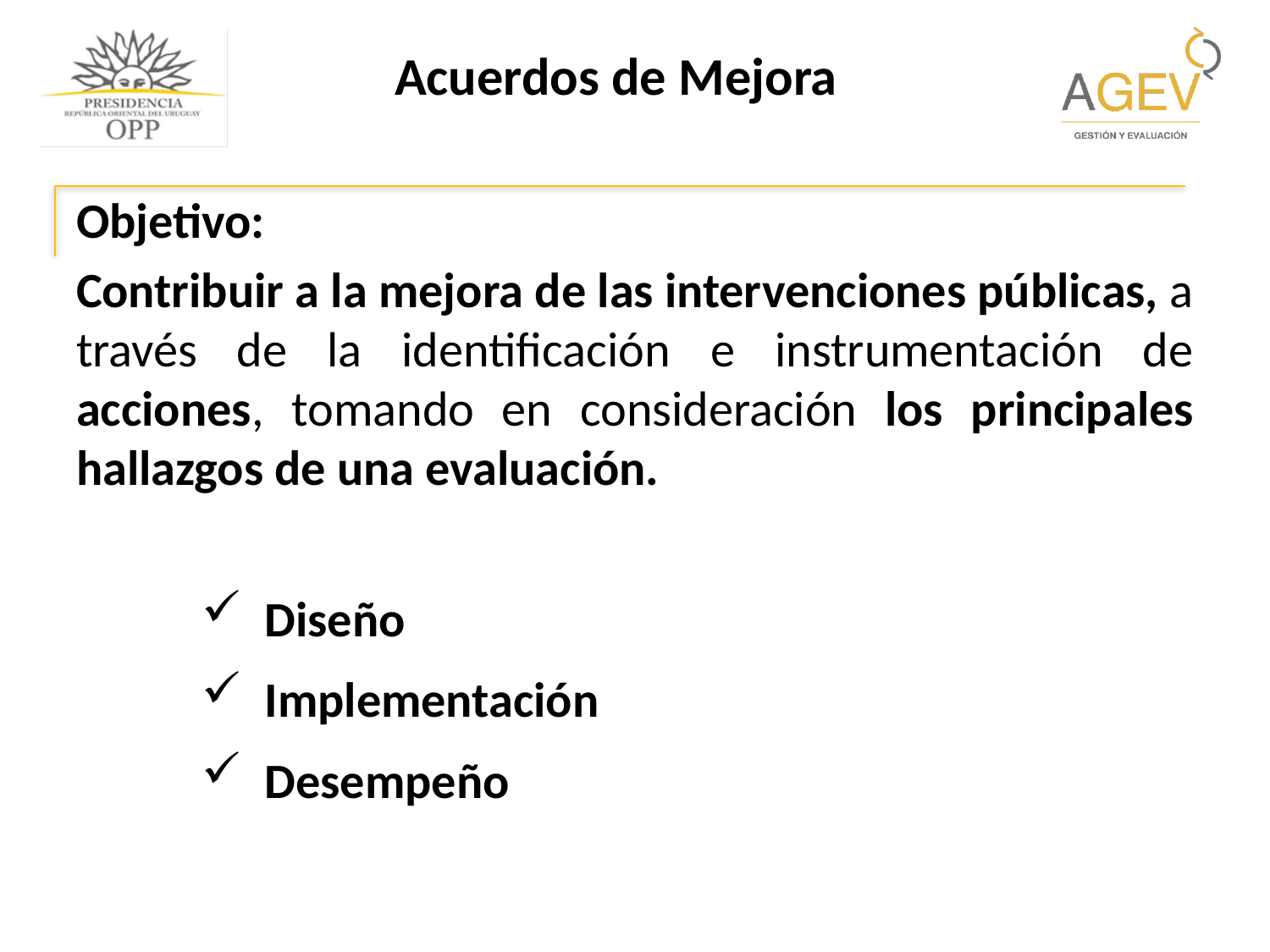

Acuerdos de Mejora
Objetivo:
Contribuir a la mejora de las intervenciones públicas, a través de la identificación e instrumentación de acciones, tomando en consideración los principales hallazgos de una evaluación.

  Diseño
  Implementación
  Desempeño